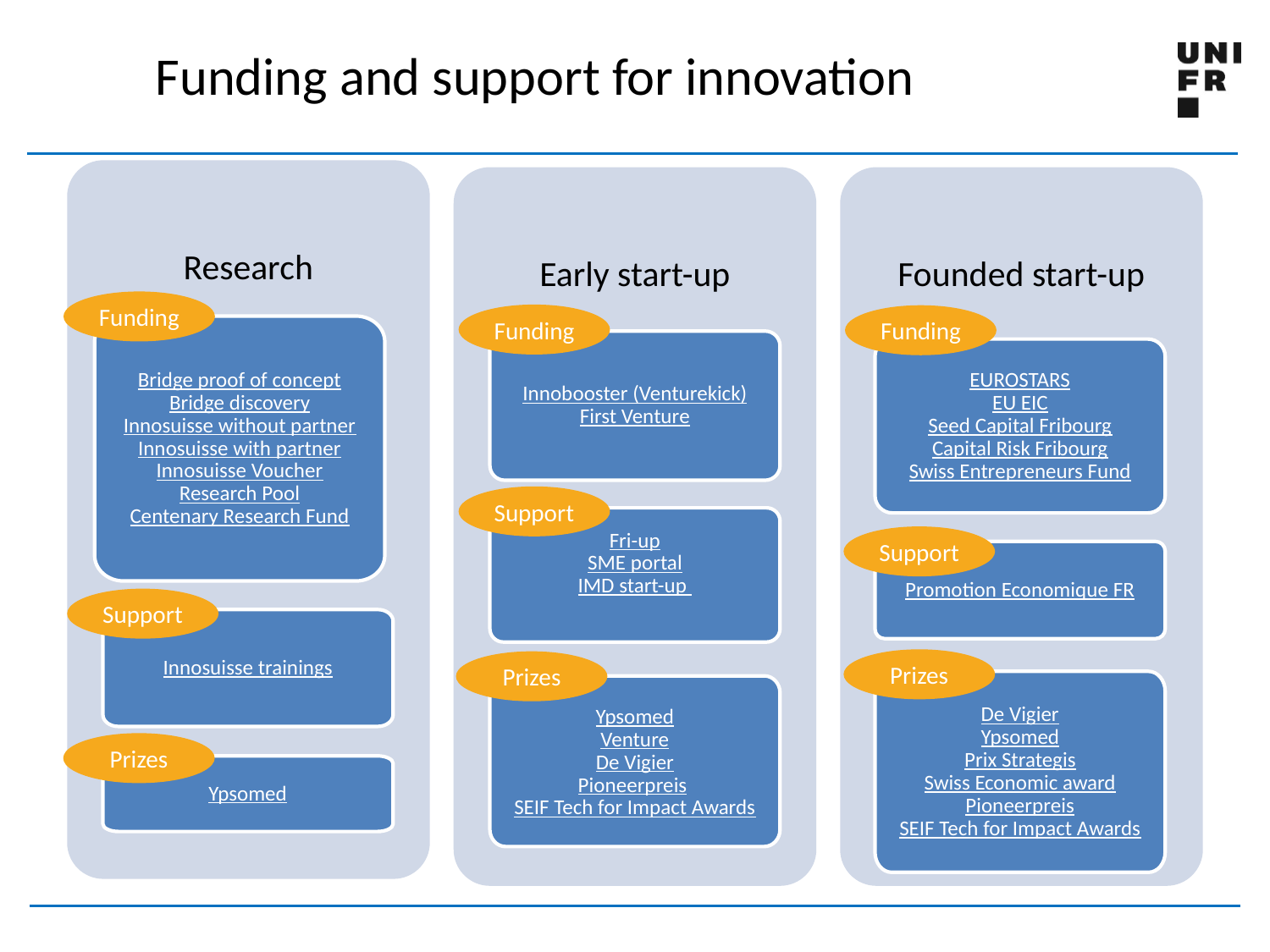

# Funding and support for innovation
Research
Early start-up
Founded start-up
Bridge proof of concept
Bridge discovery
Innosuisse without partner
Innosuisse with partner
Innosuisse Voucher
Research Pool
Centenary Research Fund
Innobooster (Venturekick)
First Venture
EUROSTARS
EU EIC
Seed Capital Fribourg
Capital Risk Fribourg
Swiss Entrepreneurs Fund
Fri-up
SME portal
IMD start-up

Promotion Economique FR
Innosuisse trainings
De Vigier
Ypsomed
Prix Strategis
Swiss Economic award
Pioneerpreis
SEIF Tech for Impact Awards

Ypsomed
Venture
De Vigier
Pioneerpreis
SEIF Tech for Impact Awards

Funding
Funding
Funding
Support
Support
Support
Prizes
Prizes
Prizes
Ypsomed